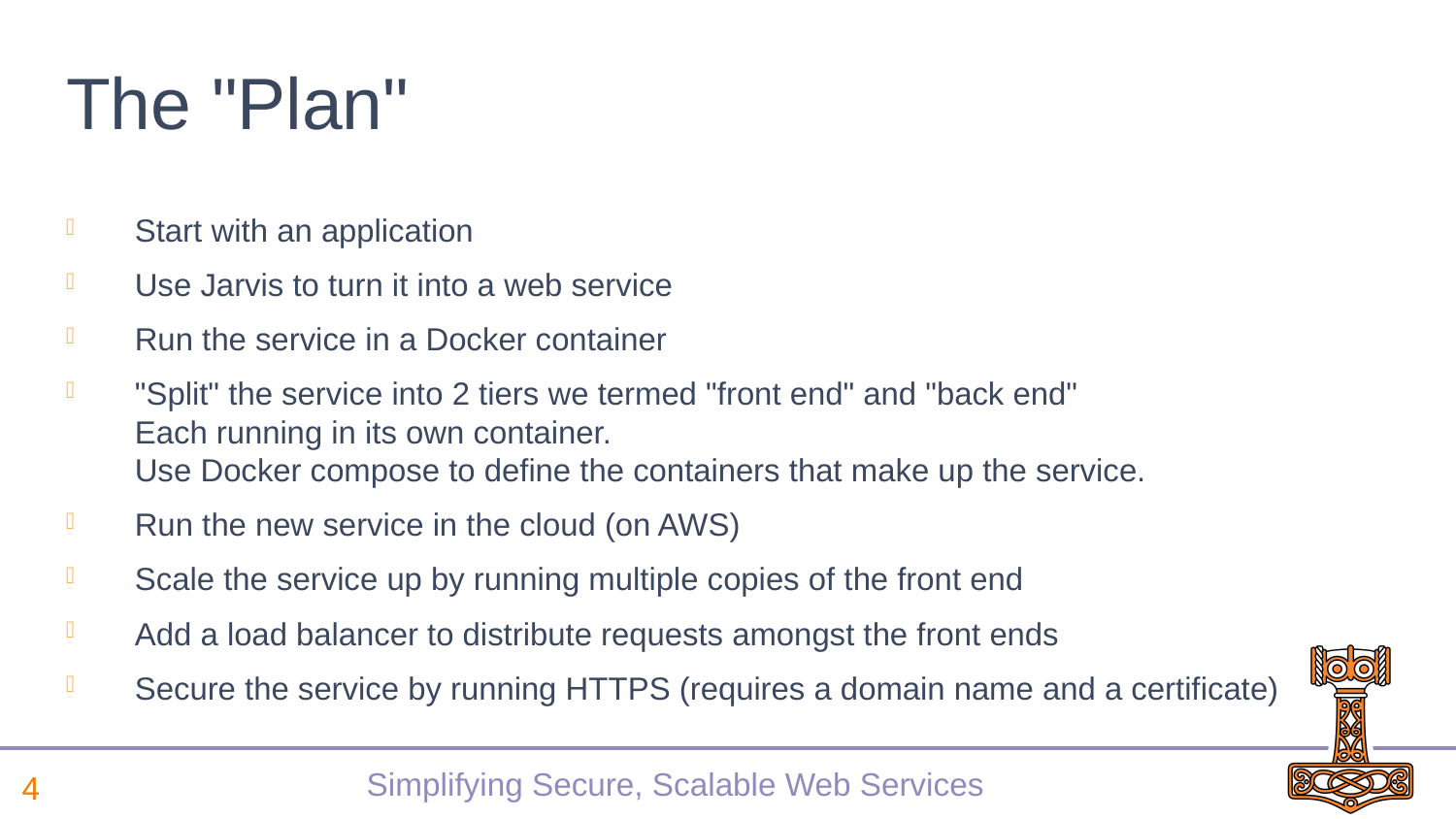

# The "Plan"
Start with an application
Use Jarvis to turn it into a web service
Run the service in a Docker container
"Split" the service into 2 tiers we termed "front end" and "back end"
Each running in its own container.
Use Docker compose to define the containers that make up the service.
Run the new service in the cloud (on AWS)
Scale the service up by running multiple copies of the front end
Add a load balancer to distribute requests amongst the front ends
Secure the service by running HTTPS (requires a domain name and a certificate)